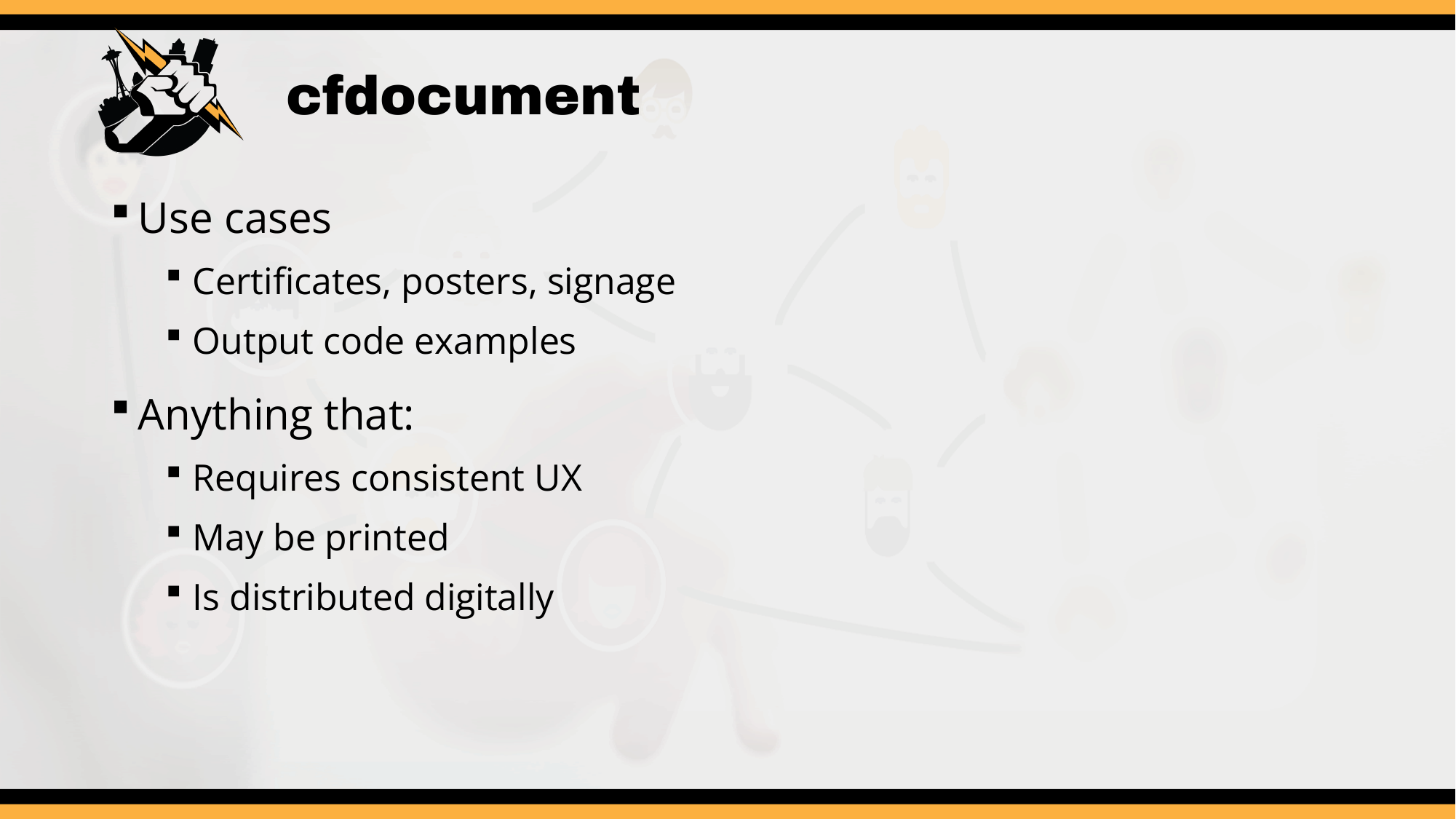

# cfdocument
Use cases
Certificates, posters, signage
Output code examples
Anything that:
Requires consistent UX
May be printed
Is distributed digitally